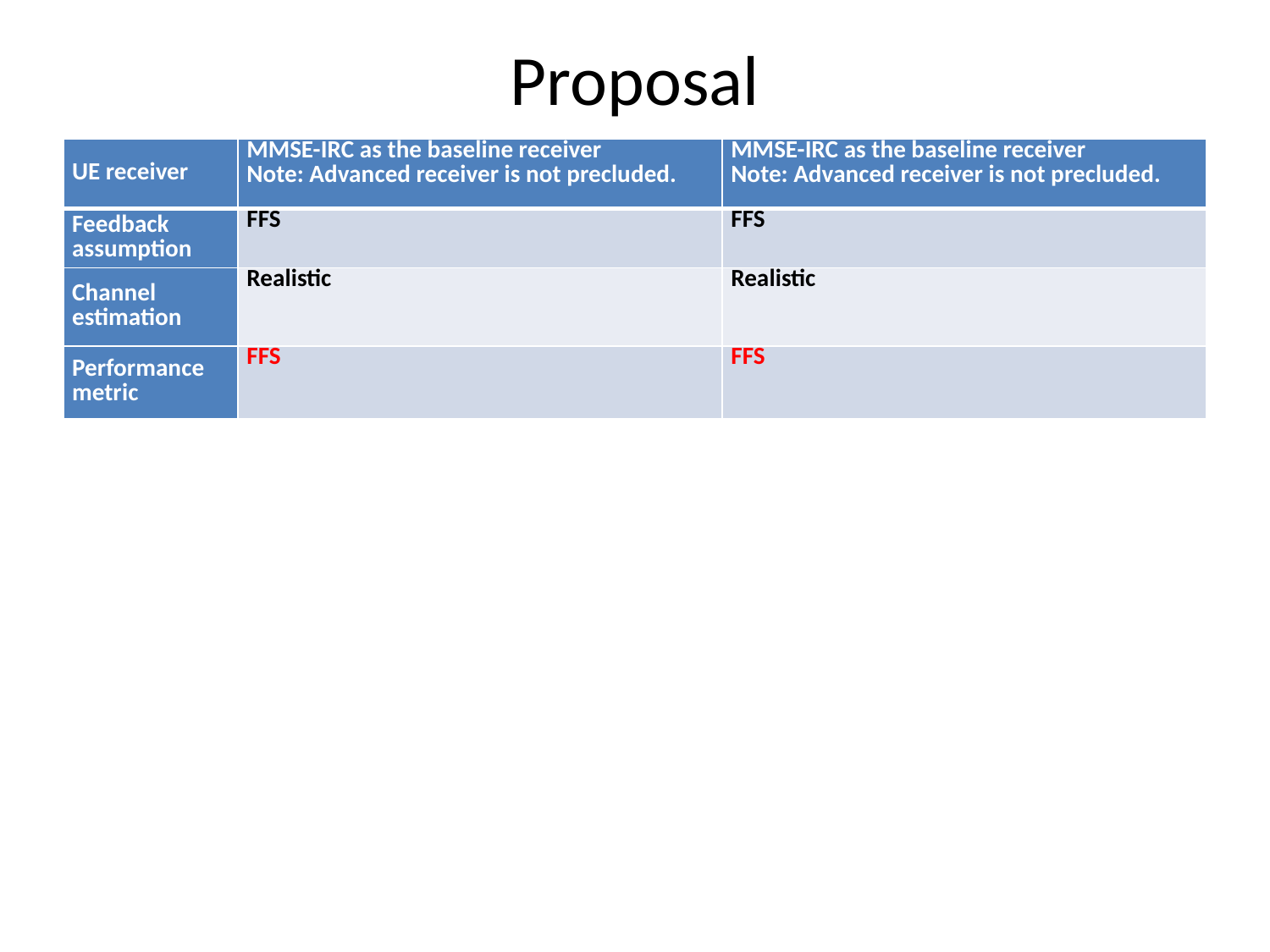

Proposal

| UE receiver | MMSE-IRC as the baseline receiver Note: Advanced receiver is not precluded. | MMSE-IRC as the baseline receiver Note: Advanced receiver is not precluded. |
| --- | --- | --- |
| Feedback assumption | FFS | FFS |
| Channel estimation | Realistic | Realistic |
| Performance metric | FFS | FFS |